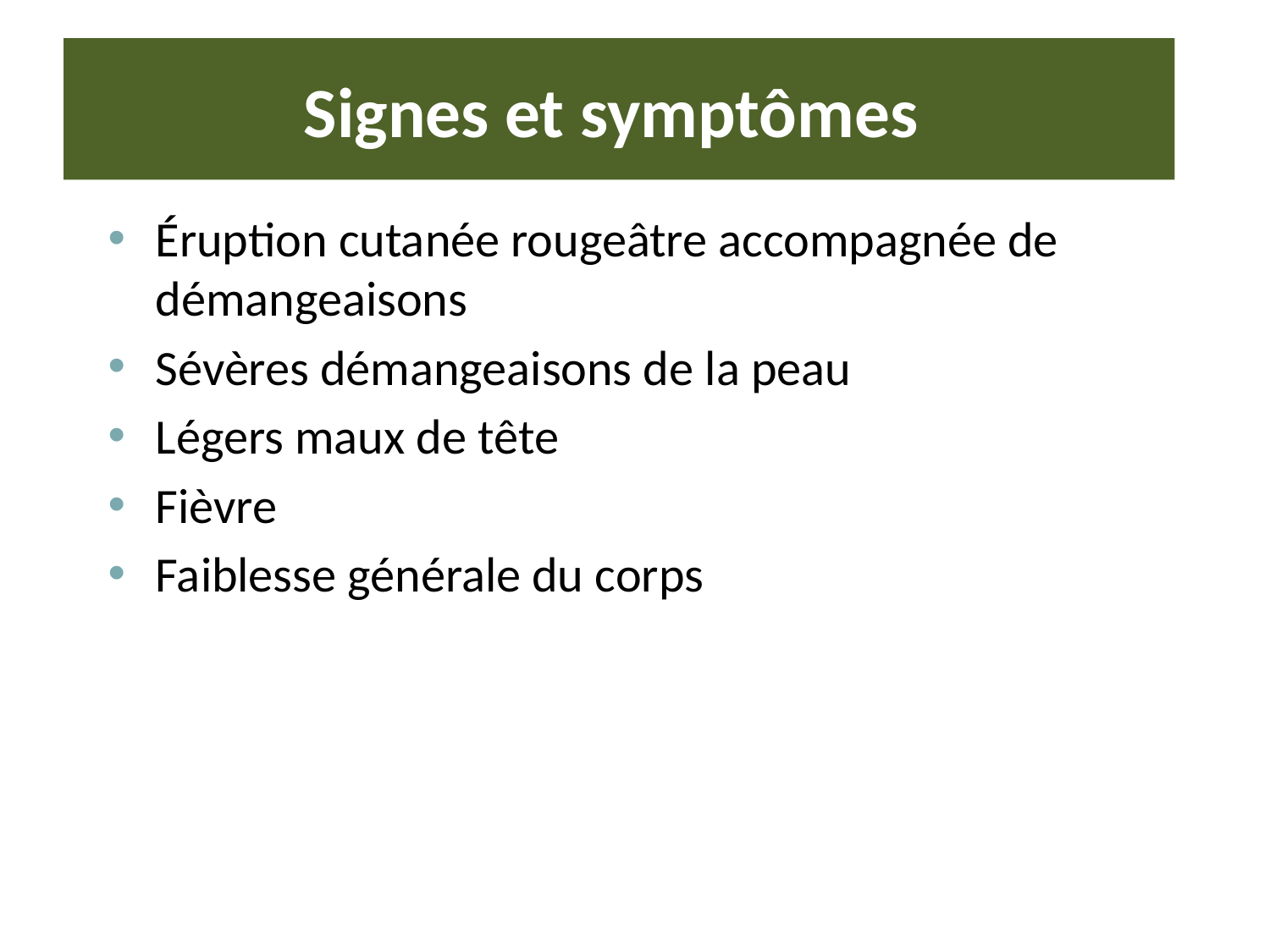

# Signes et symptômes
Éruption cutanée rougeâtre accompagnée de démangeaisons
Sévères démangeaisons de la peau
Légers maux de tête
Fièvre
Faiblesse générale du corps